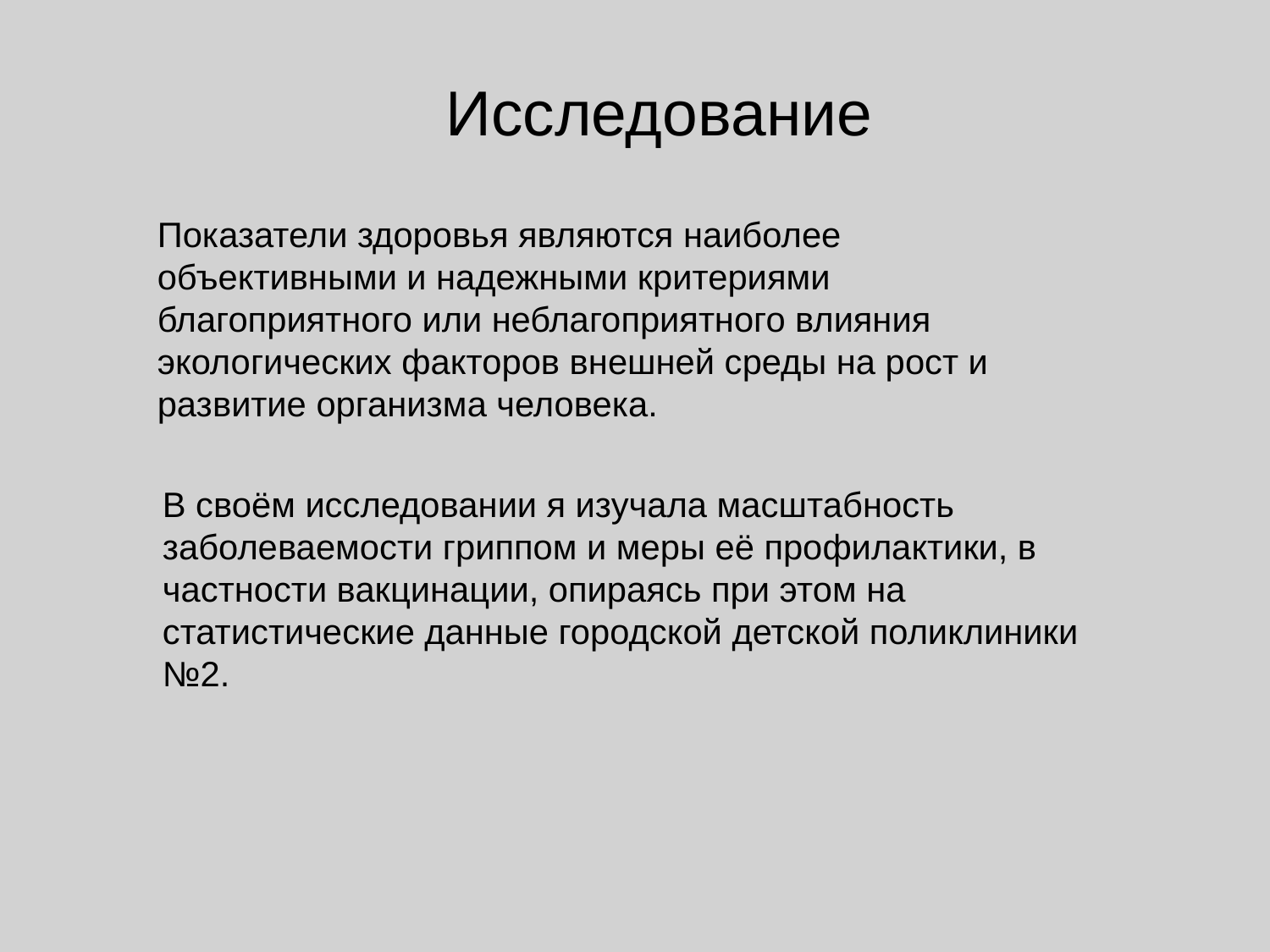

Исследование
Показатели здоровья являются наиболее объективными и надежными критериями благоприятного или неблагоприятного влияния экологических факторов внешней среды на рост и развитие организма человека.
В своём исследовании я изучала масштабность заболеваемости гриппом и меры её профилактики, в частности вакцинации, опираясь при этом на статистические данные городской детской поликлиники №2.